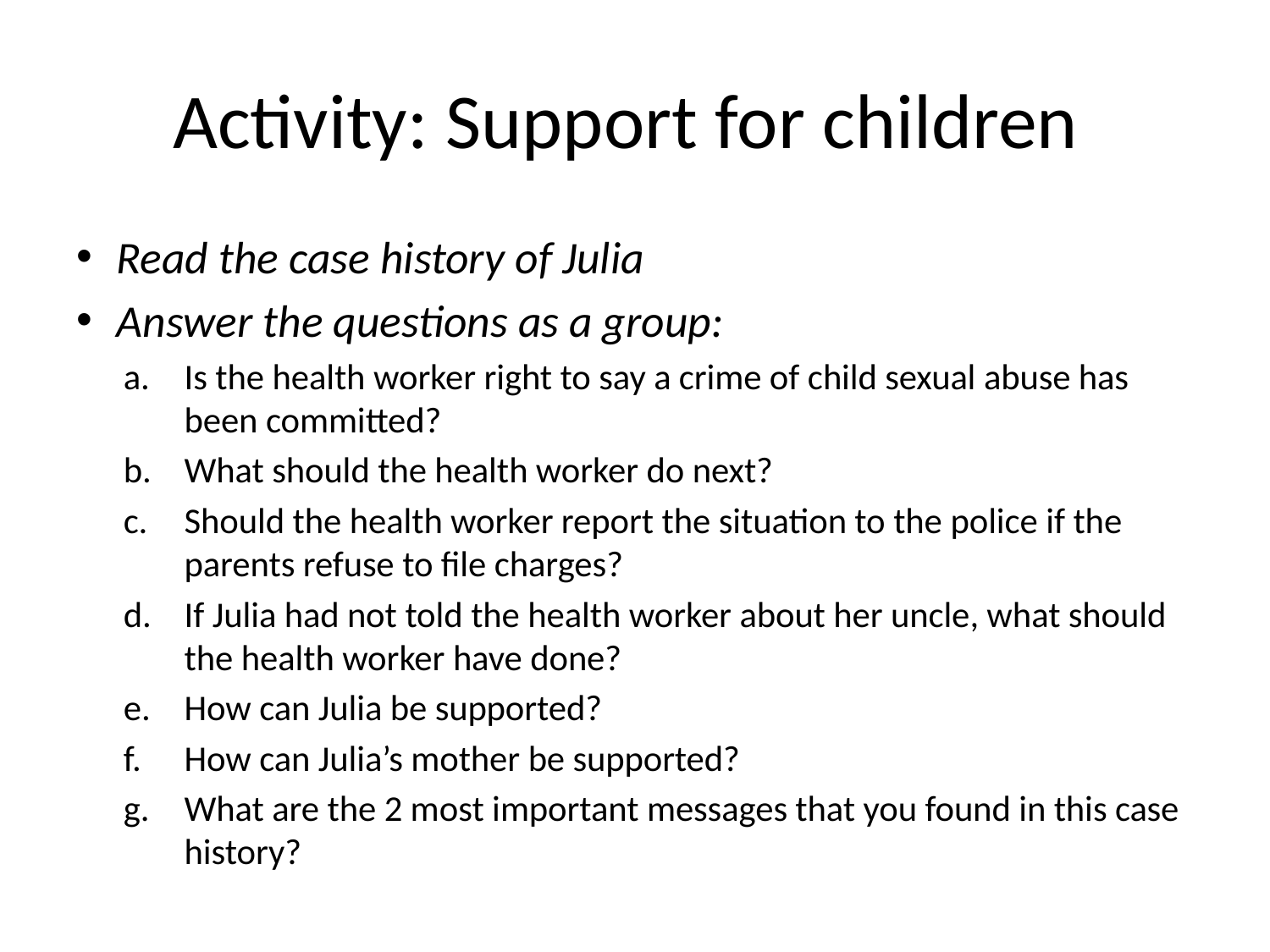

# Activity: Support for children
Read the case history of Julia
Answer the questions as a group:
Is the health worker right to say a crime of child sexual abuse has been committed?
What should the health worker do next?
Should the health worker report the situation to the police if the parents refuse to file charges?
If Julia had not told the health worker about her uncle, what should the health worker have done?
How can Julia be supported?
How can Julia’s mother be supported?
What are the 2 most important messages that you found in this case history?